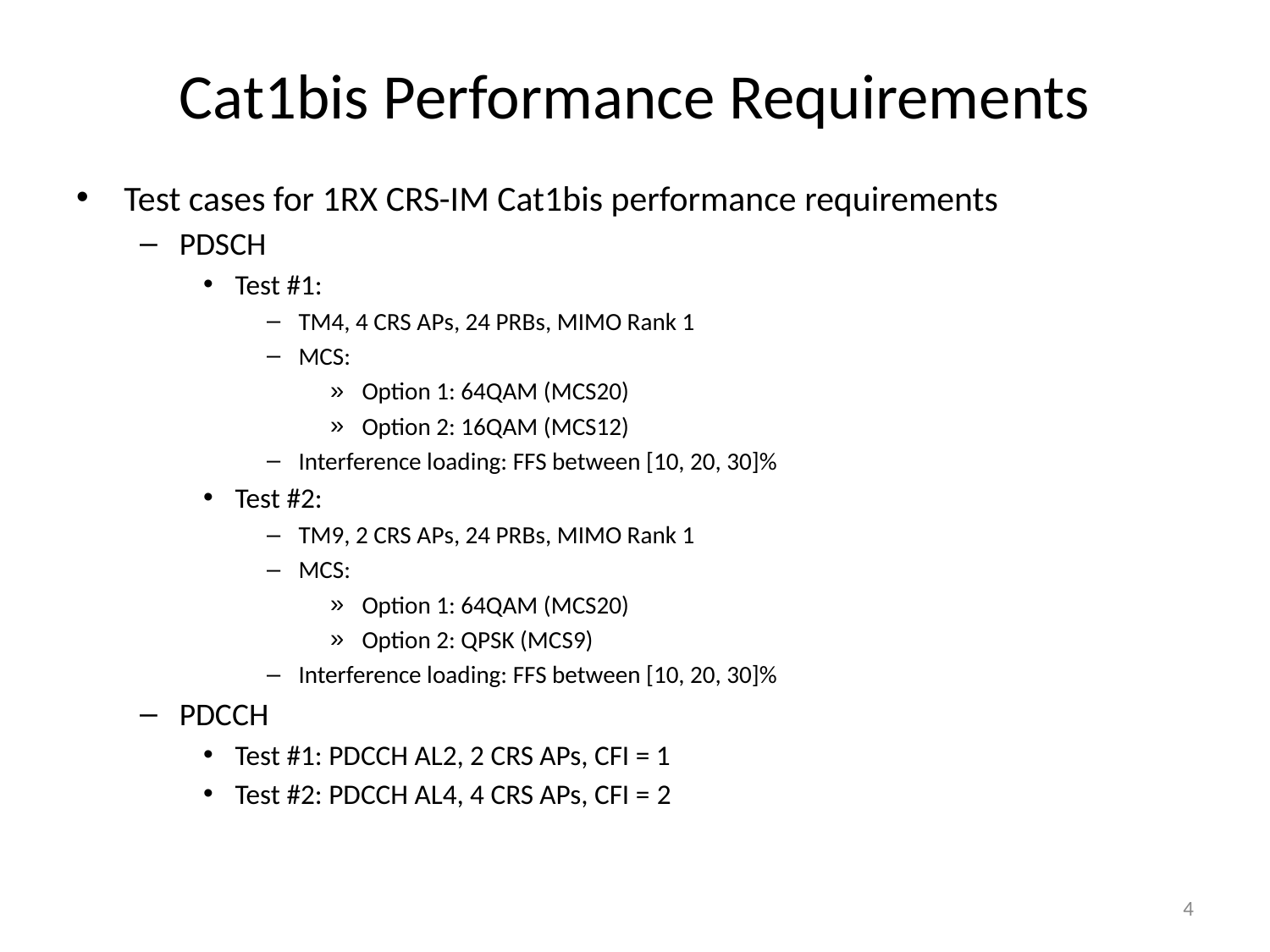

# Cat1bis Performance Requirements
Test cases for 1RX CRS-IM Cat1bis performance requirements
PDSCH
Test #1:
TM4, 4 CRS APs, 24 PRBs, MIMO Rank 1
MCS:
Option 1: 64QAM (MCS20)
Option 2: 16QAM (MCS12)
Interference loading: FFS between [10, 20, 30]%
Test #2:
TM9, 2 CRS APs, 24 PRBs, MIMO Rank 1
MCS:
Option 1: 64QAM (MCS20)
Option 2: QPSK (MCS9)
Interference loading: FFS between [10, 20, 30]%
PDCCH
Test #1: PDCCH AL2, 2 CRS APs, CFI = 1
Test #2: PDCCH AL4, 4 CRS APs, CFI = 2

4